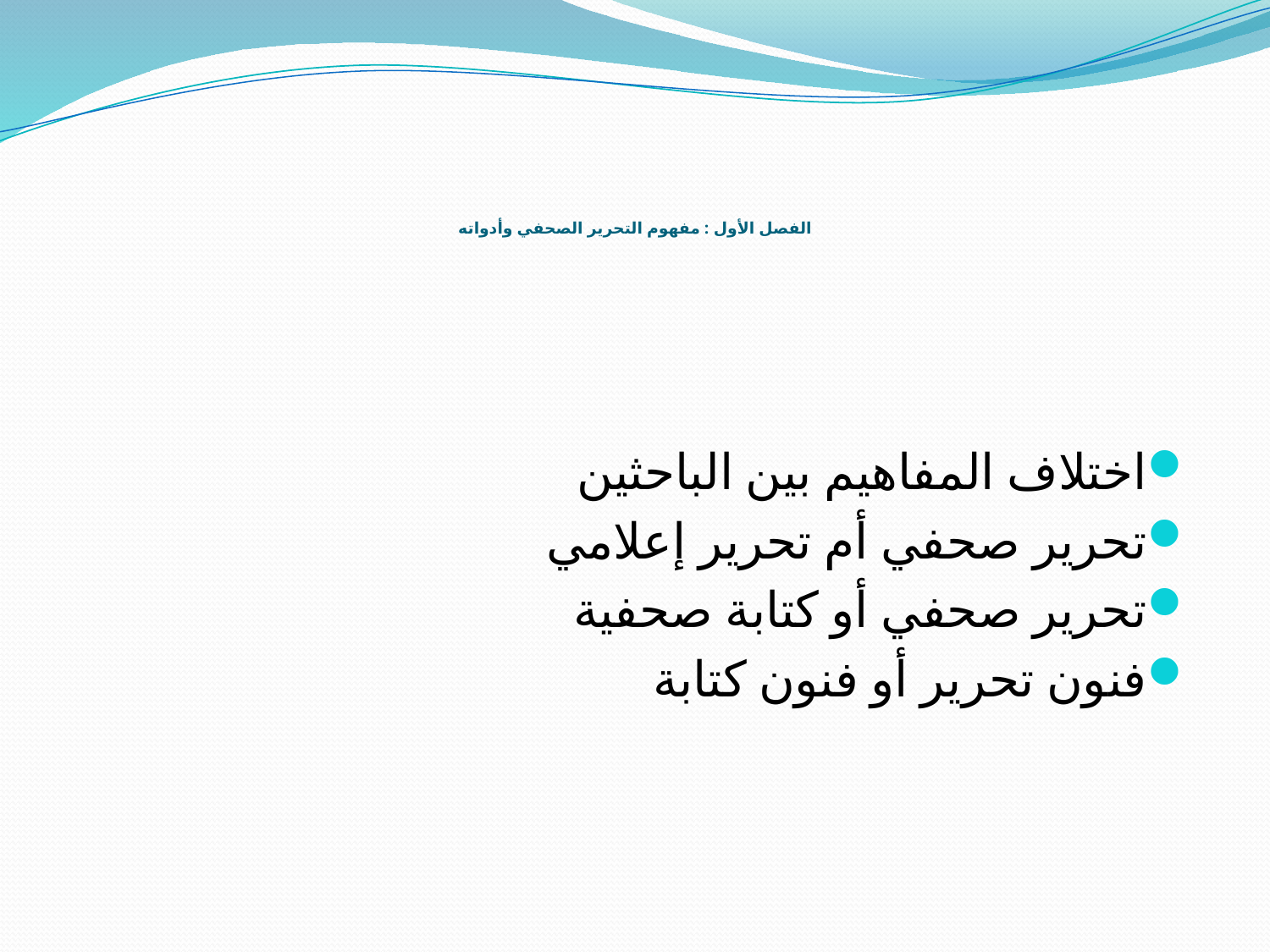

# الفصل الأول : مفهوم التحرير الصحفي وأدواته
اختلاف المفاهيم بين الباحثين
تحرير صحفي أم تحرير إعلامي
تحرير صحفي أو كتابة صحفية
فنون تحرير أو فنون كتابة